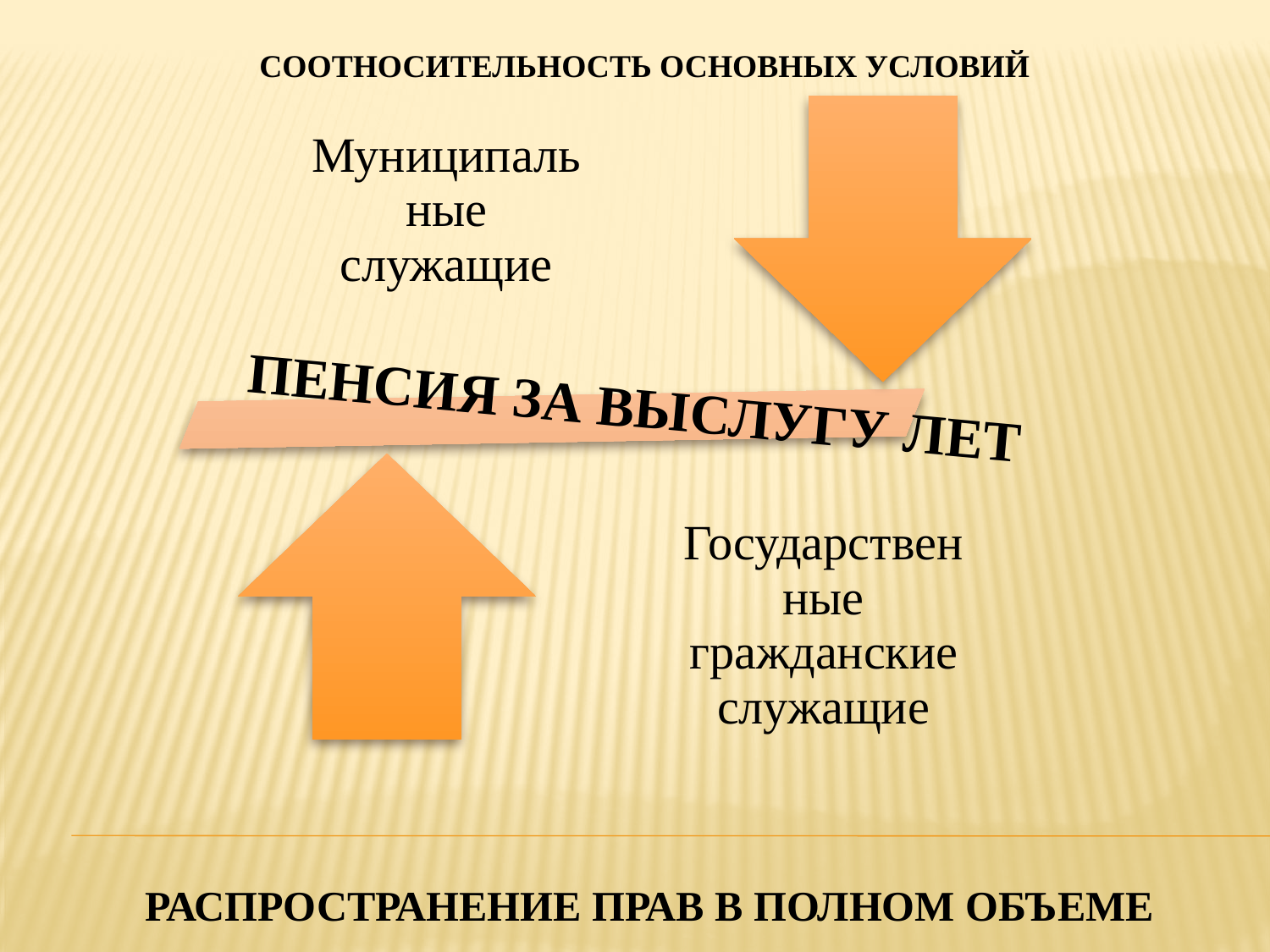

СООТНОСИТЕЛЬНОСТЬ ОСНОВНЫХ УСЛОВИЙ
Государственные гражданские служащие
Муниципальные служащие
ПЕНСИЯ ЗА ВЫСЛУГУ ЛЕТ
РАСПРОСТРАНЕНИЕ ПРАВ В ПОЛНОМ ОБЪЕМЕ